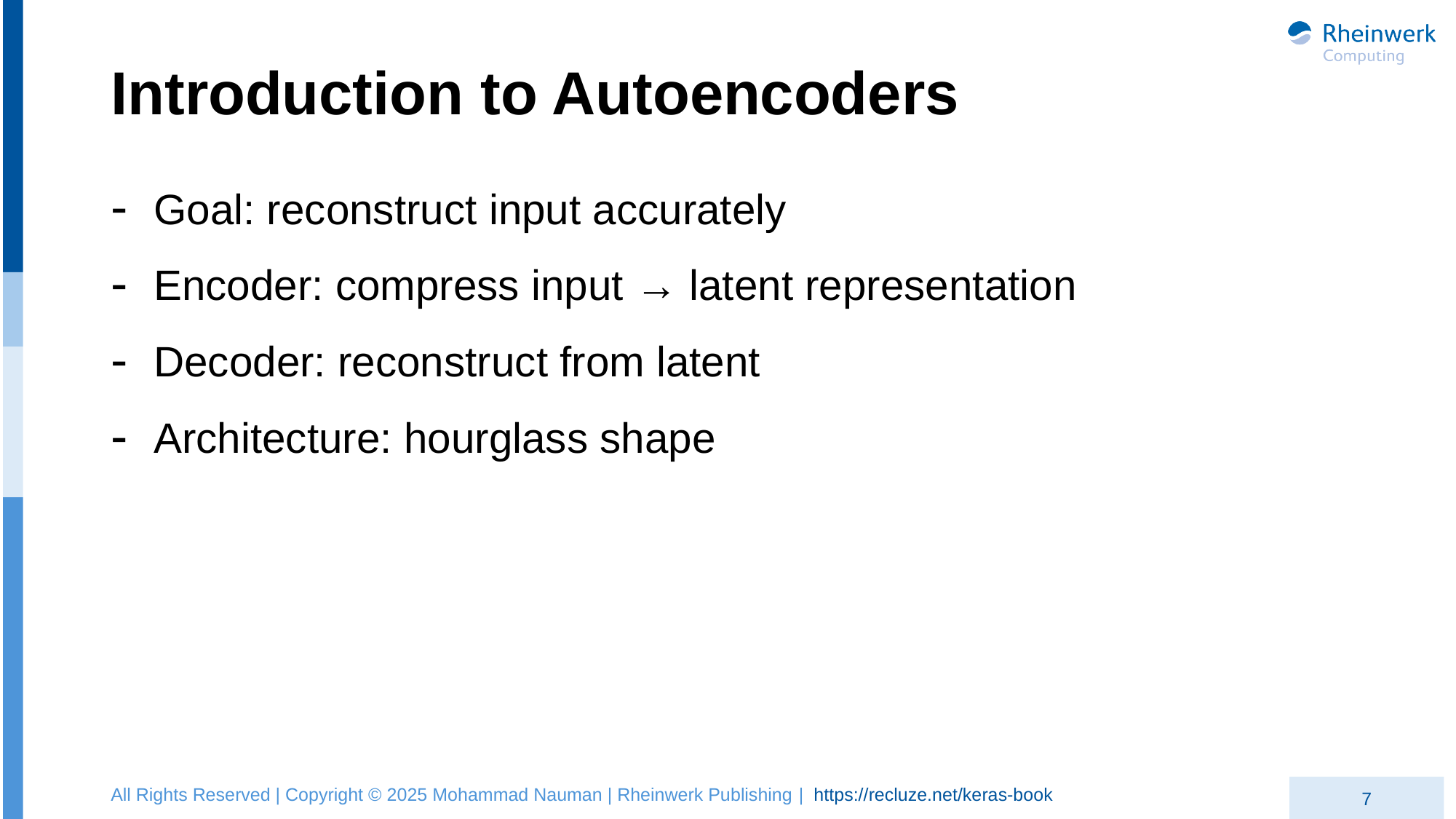

# Introduction to Autoencoders
Goal: reconstruct input accurately
Encoder: compress input → latent representation
Decoder: reconstruct from latent
Architecture: hourglass shape